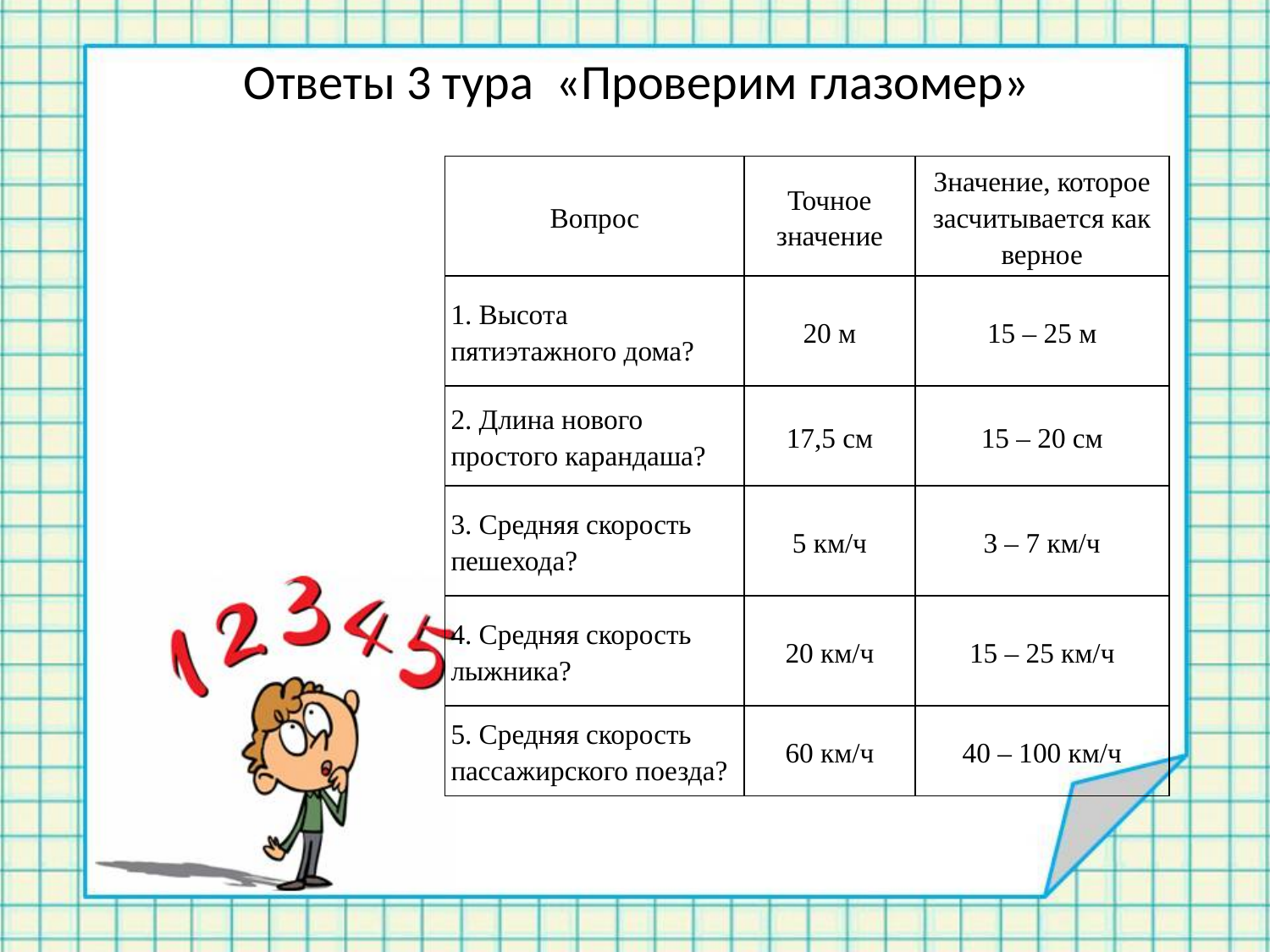

# Ответы 3 тура  «Проверим глазомер»
| Вопрос | Точное значение | Значение, которое засчитывается как верное |
| --- | --- | --- |
| 1. Высота пятиэтажного дома? | 20 м | 15 – 25 м |
| 2. Длина нового простого карандаша? | 17,5 см | 15 – 20 см |
| 3. Средняя скорость пешехода? | 5 км/ч | 3 – 7 км/ч |
| 4. Средняя скорость лыжника? | 20 км/ч | 15 – 25 км/ч |
| 5. Средняя скорость пассажирского поезда? | 60 км/ч | 40 – 100 км/ч |